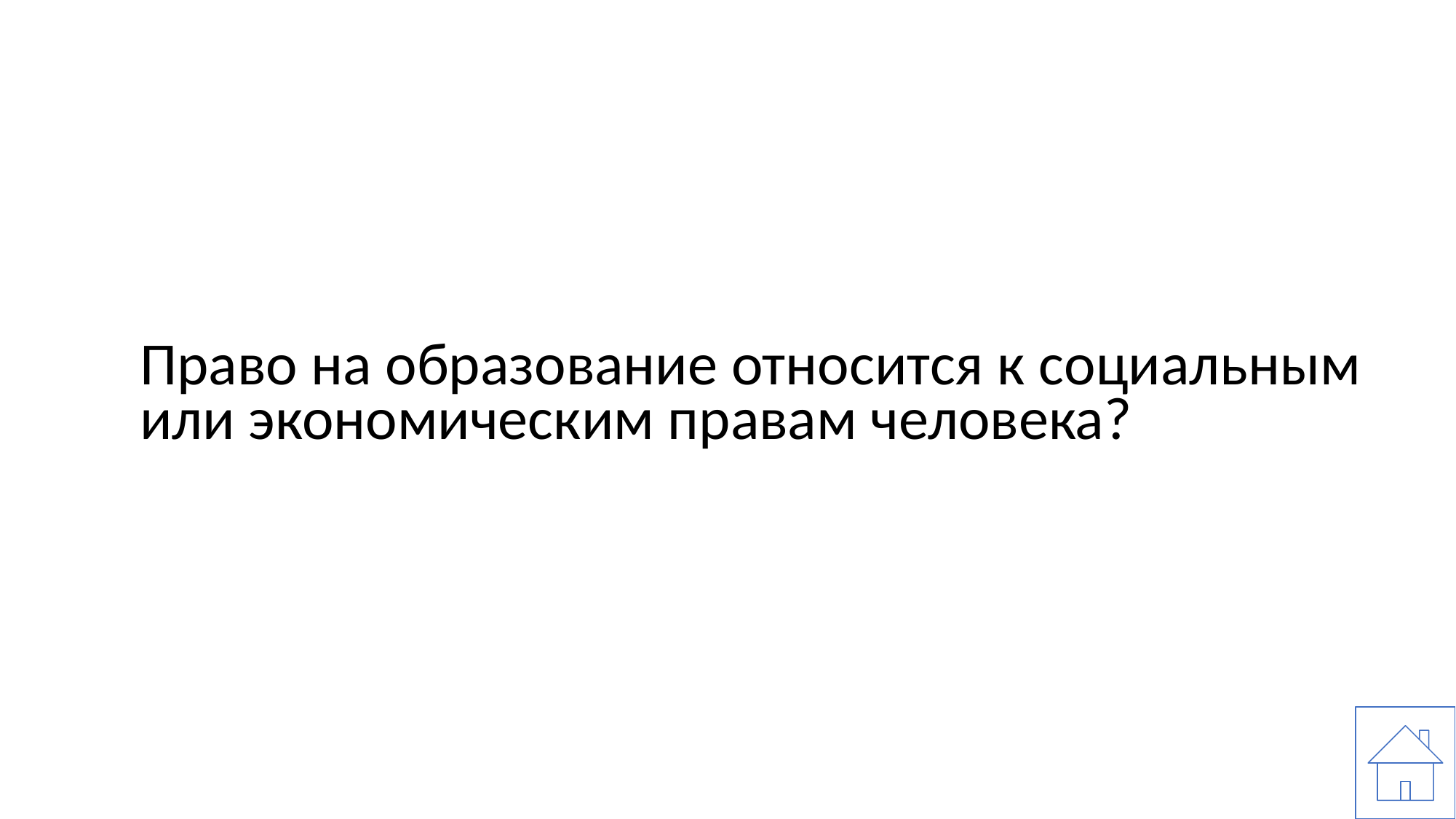

# Право на образование относится к социальным или экономическим правам человека?